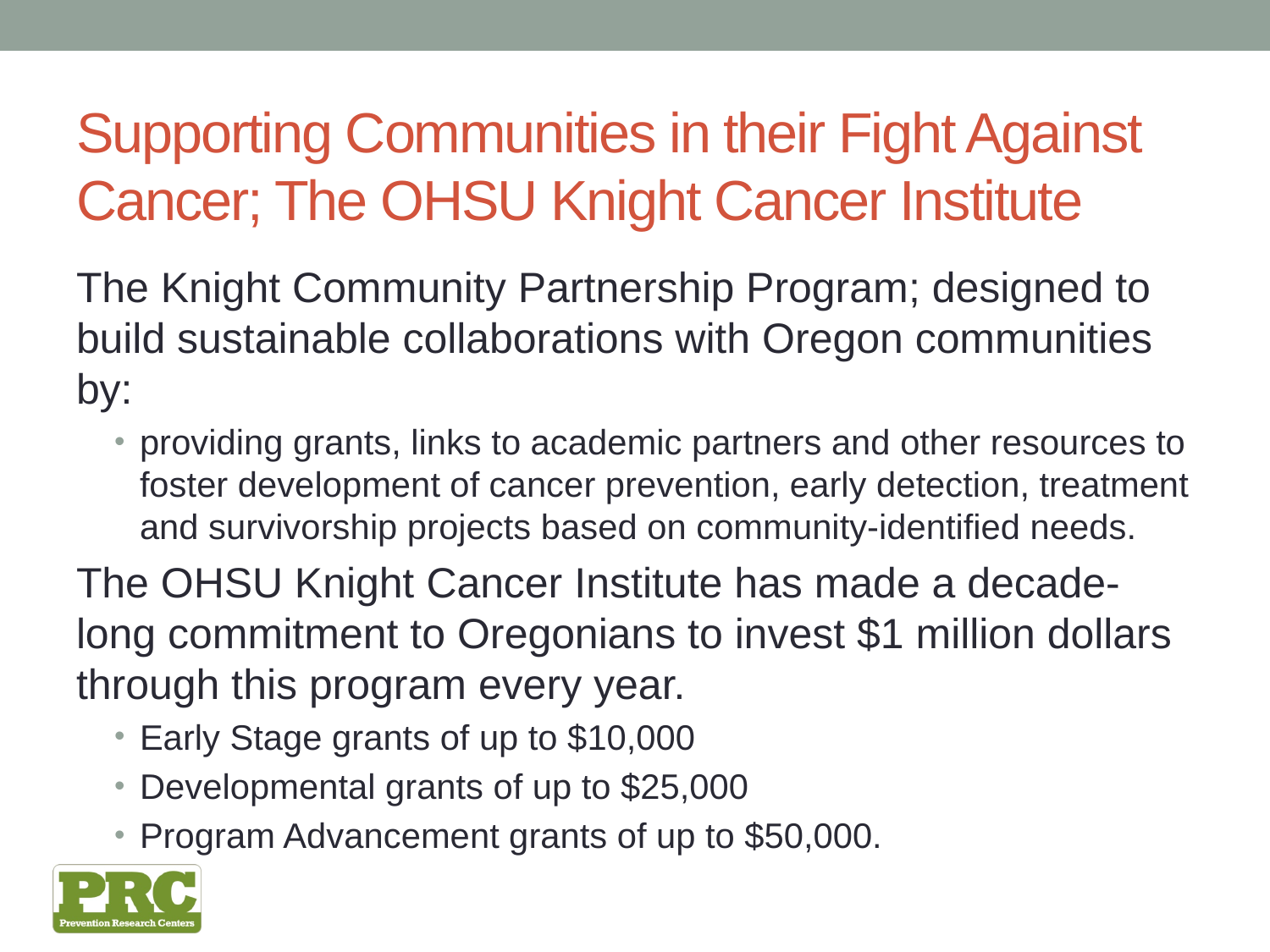

# Supporting Communities in their Fight Against Cancer; The OHSU Knight Cancer Institute
The Knight Community Partnership Program; designed to build sustainable collaborations with Oregon communities by:
providing grants, links to academic partners and other resources to foster development of cancer prevention, early detection, treatment and survivorship projects based on community-identified needs.
The OHSU Knight Cancer Institute has made a decade-long commitment to Oregonians to invest $1 million dollars through this program every year.
Early Stage grants of up to $10,000
Developmental grants of up to $25,000
Program Advancement grants of up to $50,000.